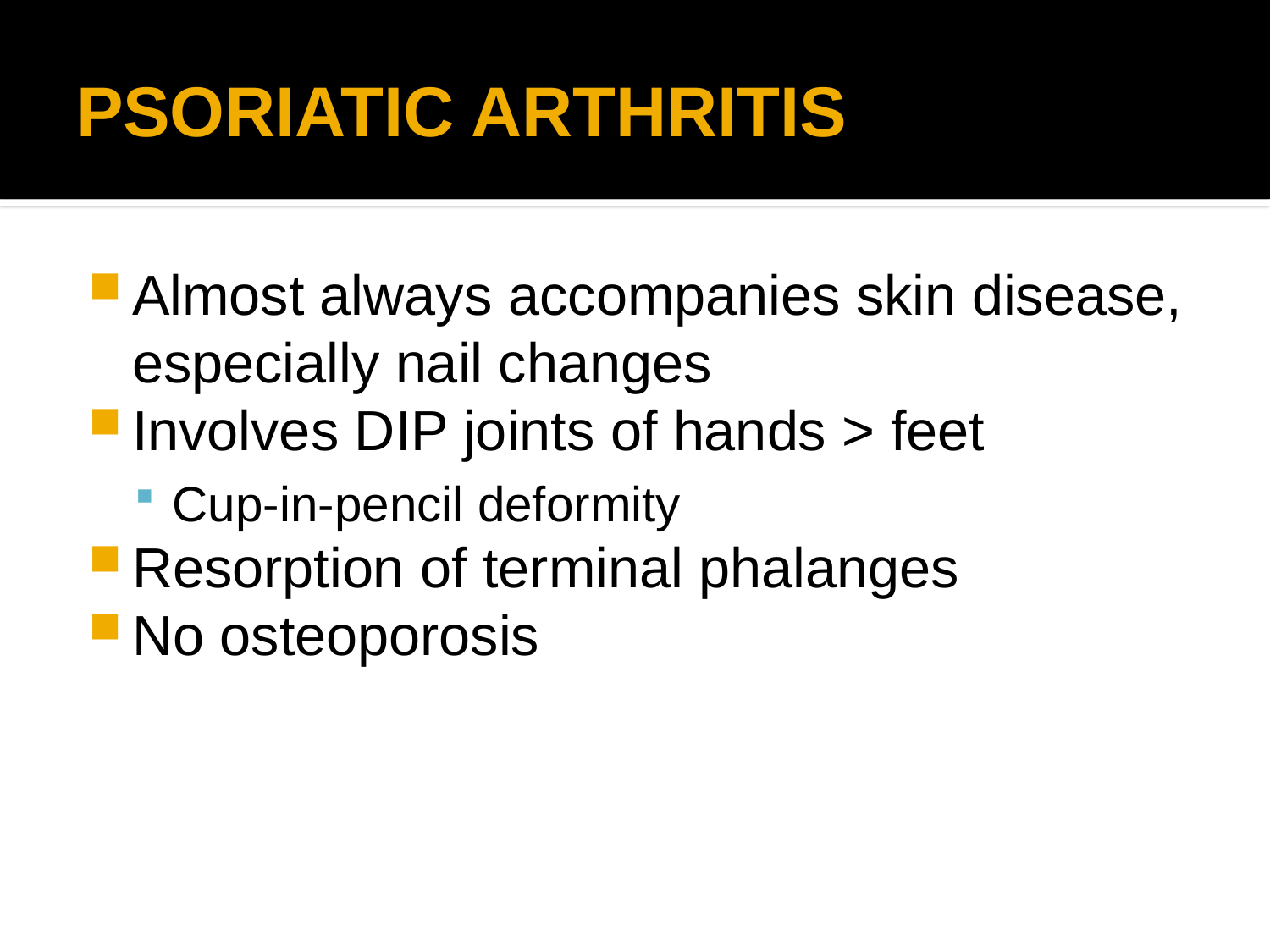

# PSORIATIC ARTHRITIS
Almost always accompanies skin disease, especially nail changes
Involves DIP joints of hands > feet
Cup-in-pencil deformity
Resorption of terminal phalanges
No osteoporosis